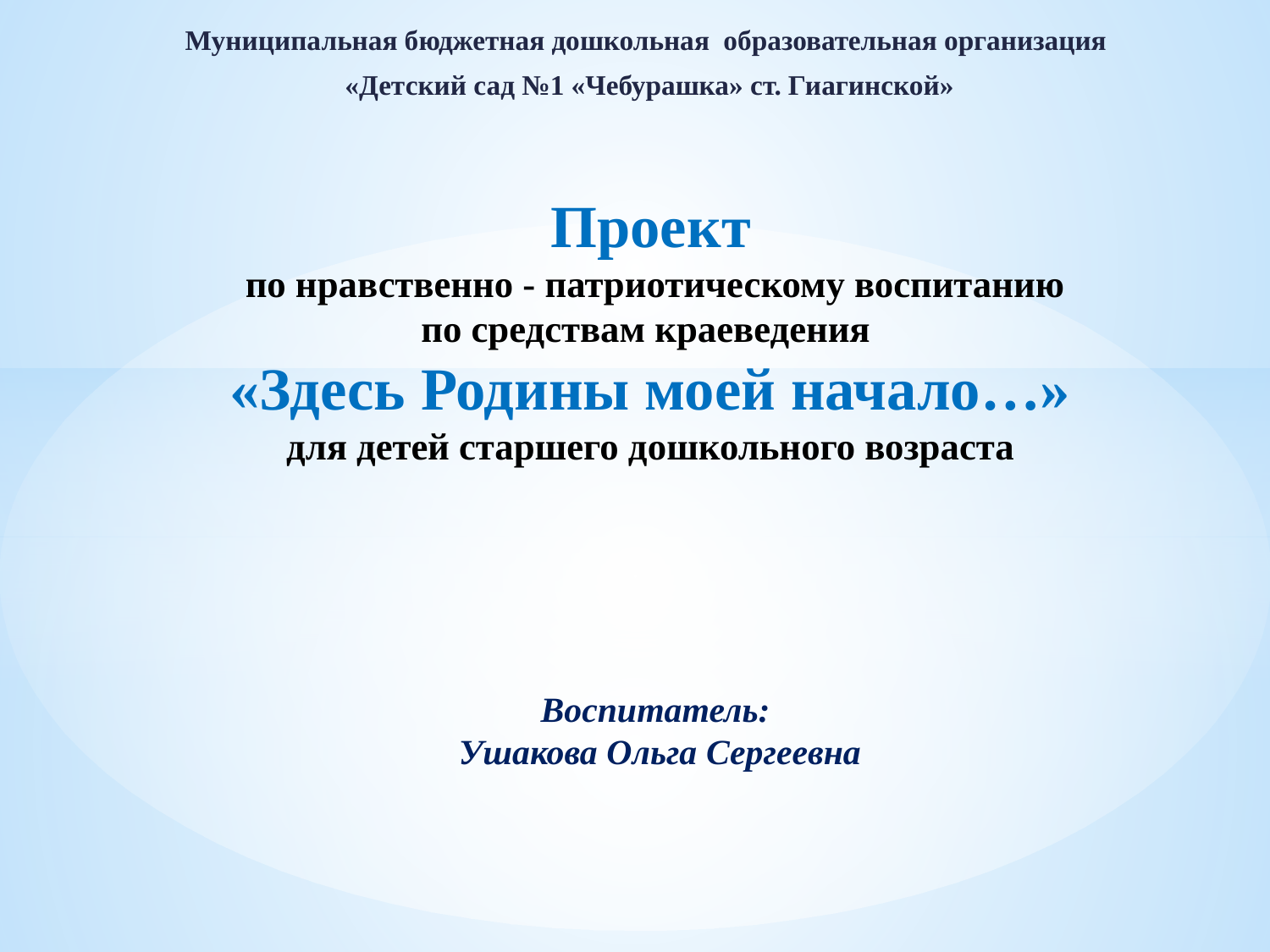

Муниципальная бюджетная дошкольная  образовательная организация
«Детский сад №1 «Чебурашка» ст. Гиагинской»
# Проект по нравственно - патриотическому воспитанию по средствам краеведения «Здесь Родины моей начало…» для детей старшего дошкольного возраста
Воспитатель:
Ушакова Ольга Сергеевна